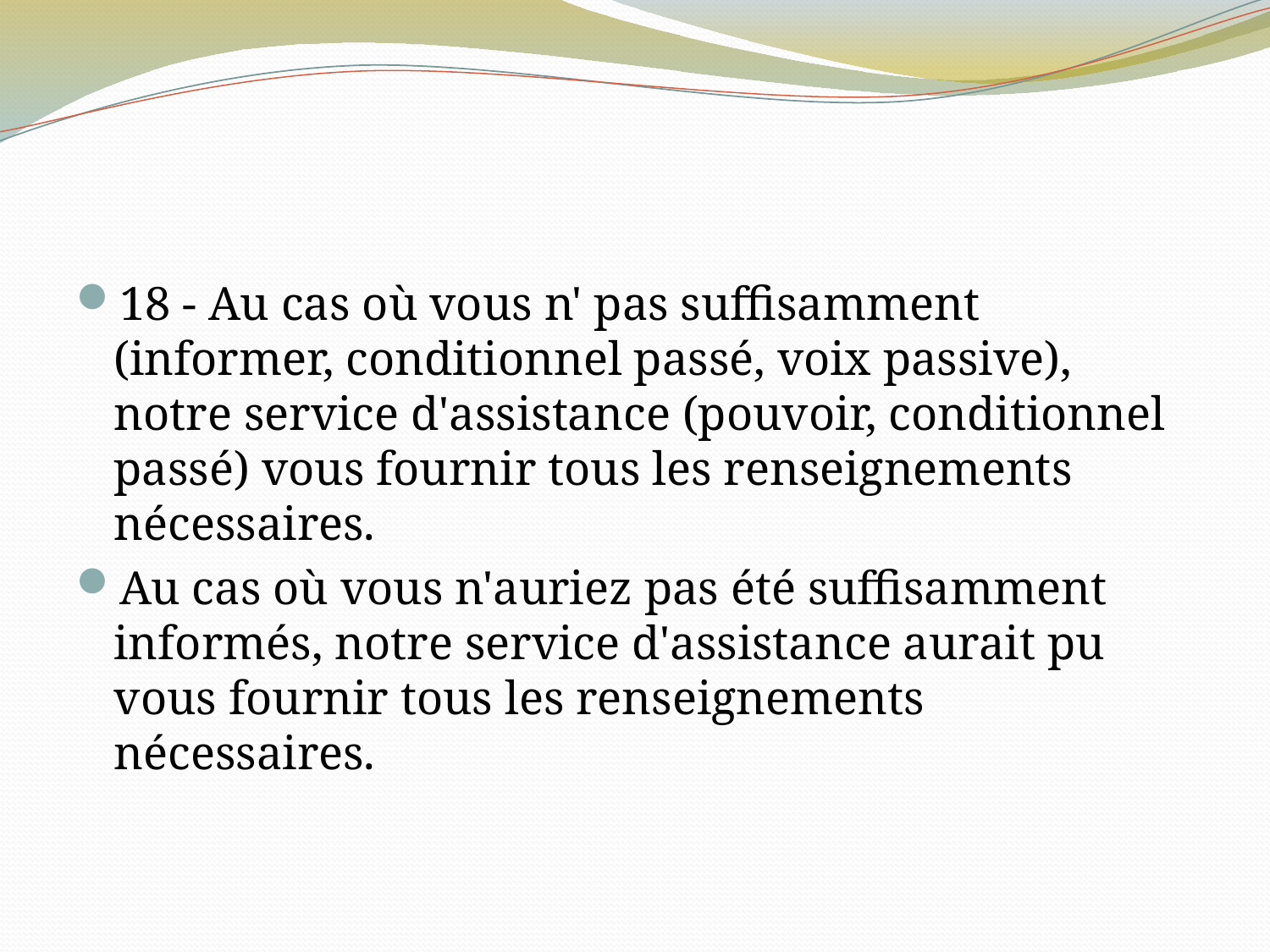

#
18 - Au cas où vous n' pas suffisamment (informer, conditionnel passé, voix passive), notre service d'assistance (pouvoir, conditionnel passé) vous fournir tous les renseignements nécessaires.
Au cas où vous n'auriez pas été suffisamment informés, notre service d'assistance aurait pu vous fournir tous les renseignements nécessaires.